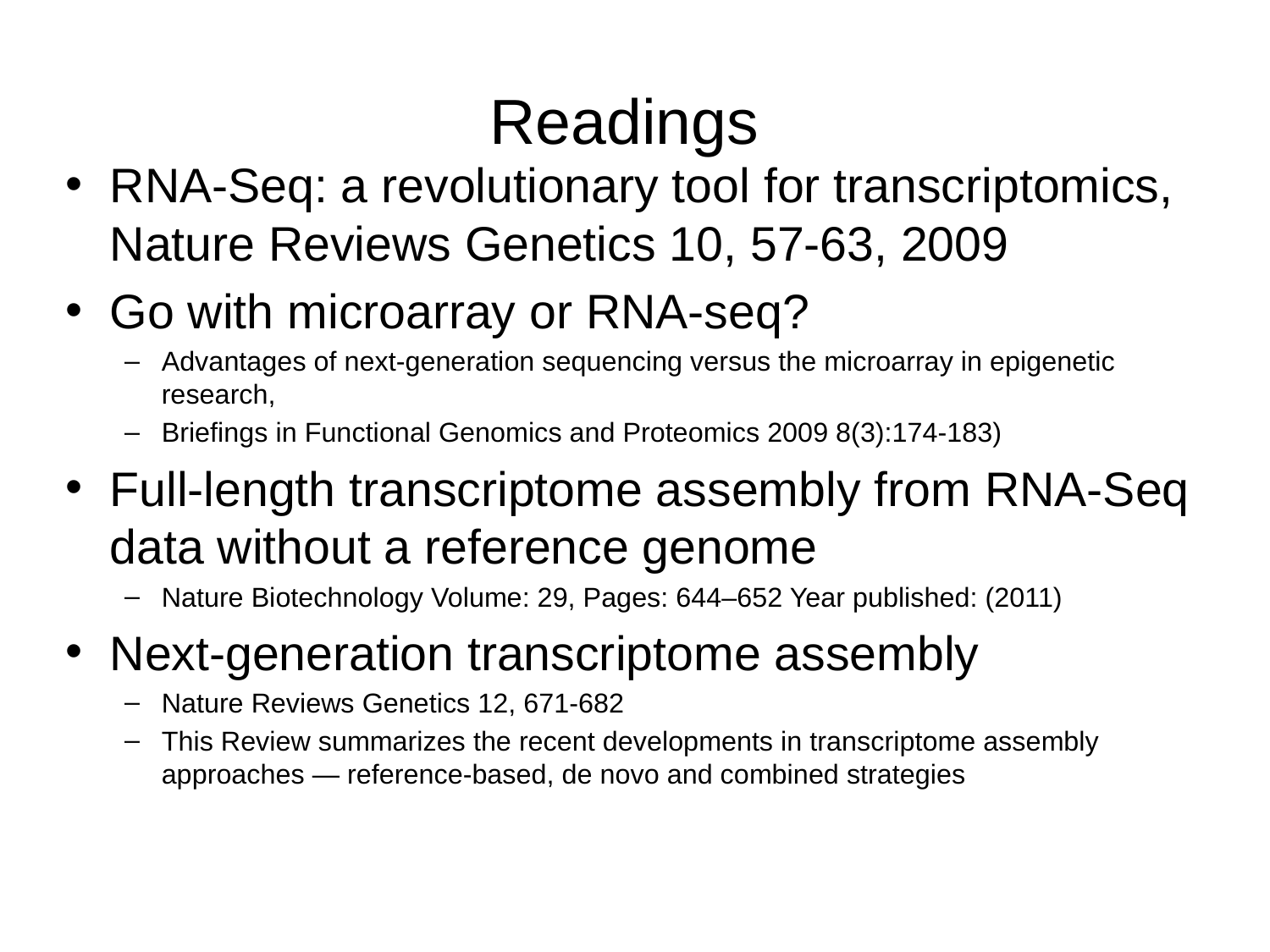

# Readings
RNA-Seq: a revolutionary tool for transcriptomics, Nature Reviews Genetics 10, 57-63, 2009
Go with microarray or RNA-seq?
Advantages of next-generation sequencing versus the microarray in epigenetic research,
Briefings in Functional Genomics and Proteomics 2009 8(3):174-183)
Full-length transcriptome assembly from RNA-Seq data without a reference genome
Nature Biotechnology Volume: 29, Pages: 644–652 Year published: (2011)
Next-generation transcriptome assembly
Nature Reviews Genetics 12, 671-682
This Review summarizes the recent developments in transcriptome assembly approaches — reference-based, de novo and combined strategies